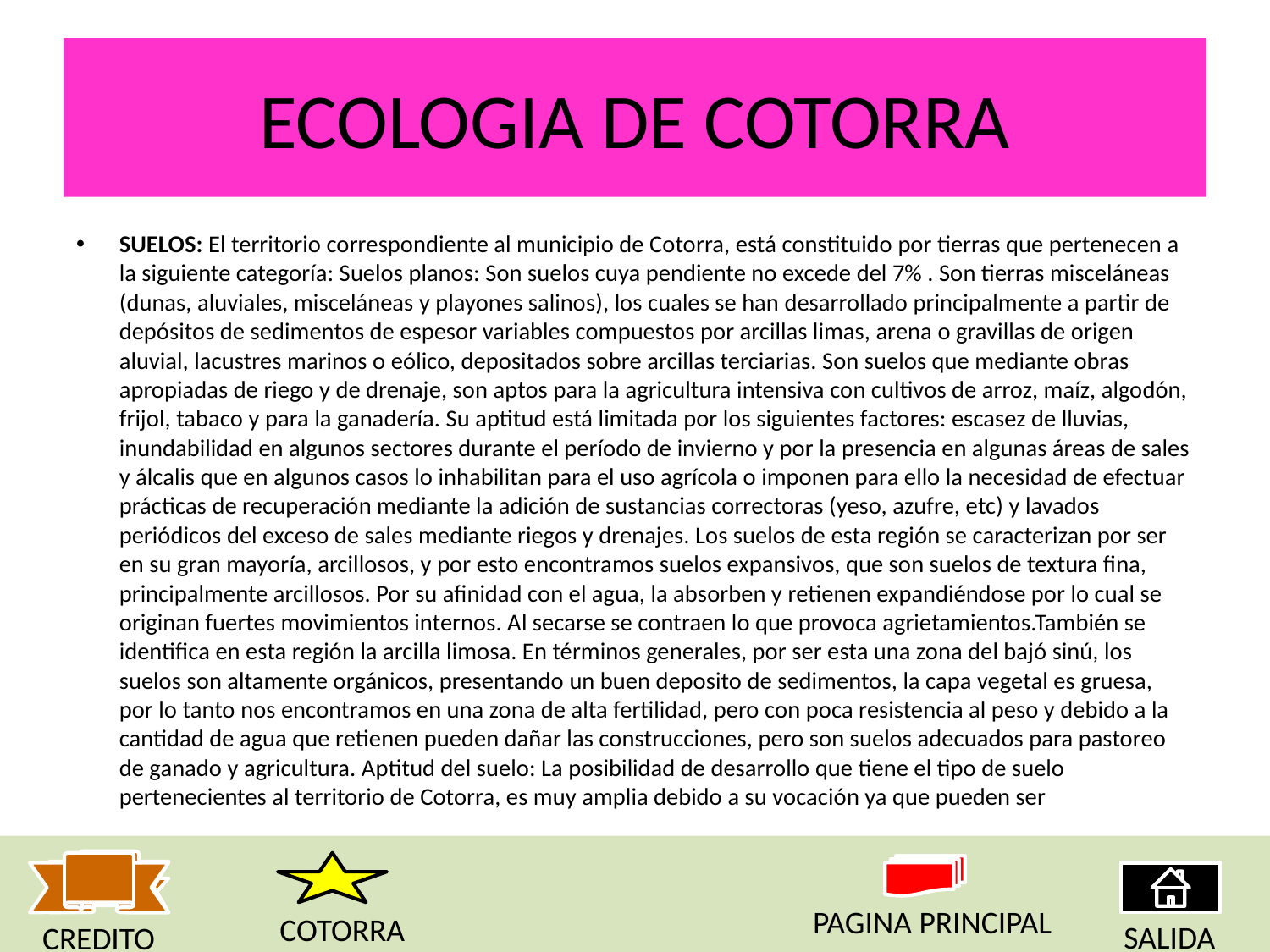

# ECOLOGIA DE COTORRA
SUELOS: El territorio correspondiente al municipio de Cotorra, está constituido por tierras que pertenecen a la siguiente categoría: Suelos planos: Son suelos cuya pendiente no excede del 7% . Son tierras misceláneas (dunas, aluviales, misceláneas y playones salinos), los cuales se han desarrollado principalmente a partir de depósitos de sedimentos de espesor variables compuestos por arcillas limas, arena o gravillas de origen aluvial, lacustres marinos o eólico, depositados sobre arcillas terciarias. Son suelos que mediante obras apropiadas de riego y de drenaje, son aptos para la agricultura intensiva con cultivos de arroz, maíz, algodón, frijol, tabaco y para la ganadería. Su aptitud está limitada por los siguientes factores: escasez de lluvias, inundabilidad en algunos sectores durante el período de invierno y por la presencia en algunas áreas de sales y álcalis que en algunos casos lo inhabilitan para el uso agrícola o imponen para ello la necesidad de efectuar prácticas de recuperación mediante la adición de sustancias correctoras (yeso, azufre, etc) y lavados periódicos del exceso de sales mediante riegos y drenajes. Los suelos de esta región se caracterizan por ser en su gran mayoría, arcillosos, y por esto encontramos suelos expansivos, que son suelos de textura fina, principalmente arcillosos. Por su afinidad con el agua, la absorben y retienen expandiéndose por lo cual se originan fuertes movimientos internos. Al secarse se contraen lo que provoca agrietamientos.También se identifica en esta región la arcilla limosa. En términos generales, por ser esta una zona del bajó sinú, los suelos son altamente orgánicos, presentando un buen deposito de sedimentos, la capa vegetal es gruesa, por lo tanto nos encontramos en una zona de alta fertilidad, pero con poca resistencia al peso y debido a la cantidad de agua que retienen pueden dañar las construcciones, pero son suelos adecuados para pastoreo de ganado y agricultura. Aptitud del suelo: La posibilidad de desarrollo que tiene el tipo de suelo pertenecientes al territorio de Cotorra, es muy amplia debido a su vocación ya que pueden ser

PAGINA PRINCIPAL
COTORRA
SALIDA
CREDITO